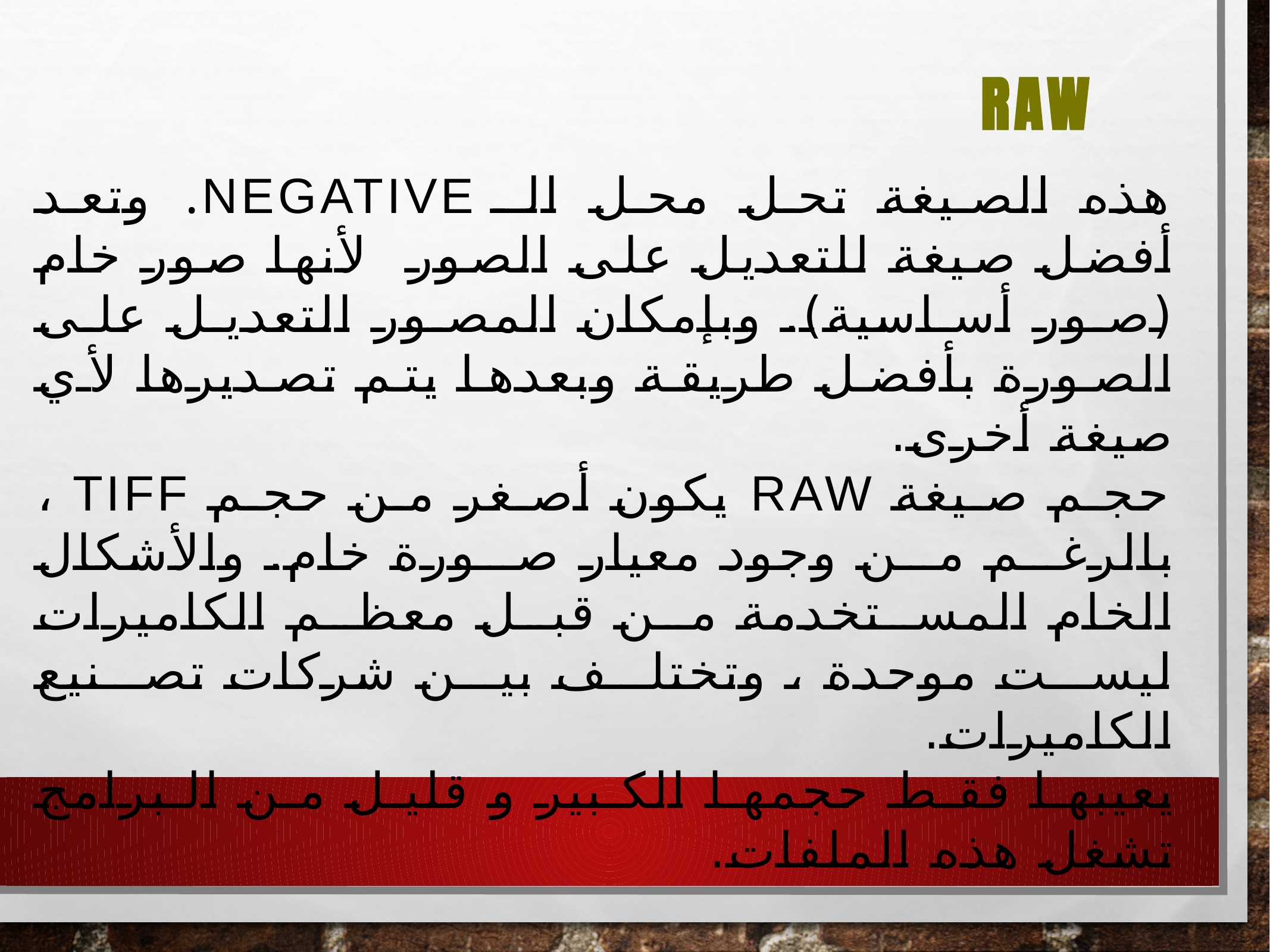

# RAW
هذه الصيغة تحل محل الـ Negative.  وتعد أفضل صيغة للتعديل على الصور  لأنها صور خام (صور أساسية). وبإمكان المصور التعديل على الصورة بأفضل طريقة وبعدها يتم تصديرها لأي صيغة أخرى.
حجم صيغة RAW يكون أصغر من حجم TIFF ، بالرغم من وجود معيار صورة خام. والأشكال الخام المستخدمة من قبل معظم الكاميرات ليست موحدة ، وتختلف بين شركات تصنيع الكاميرات.
يعيبها فقط حجمها الكبير و قليل من البرامج تشغل هذه الملفات.